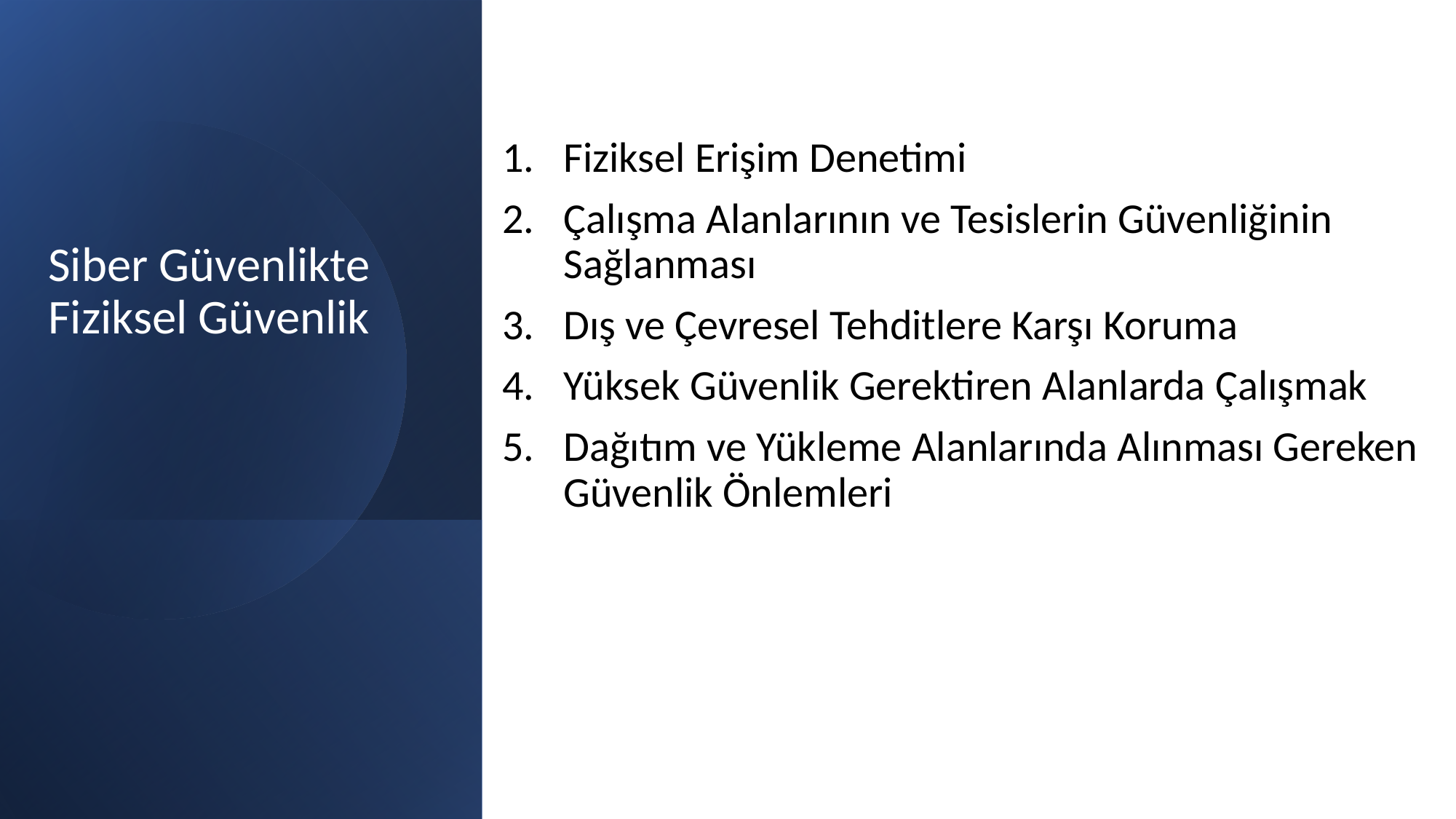

Fiziksel Erişim Denetimi
Çalışma Alanlarının ve Tesislerin Güvenliğinin Sağlanması
Dış ve Çevresel Tehditlere Karşı Koruma
Yüksek Güvenlik Gerektiren Alanlarda Çalışmak
Dağıtım ve Yükleme Alanlarında Alınması Gereken Güvenlik Önlemleri

# Siber Güvenlikte  Fiziksel Güvenlik